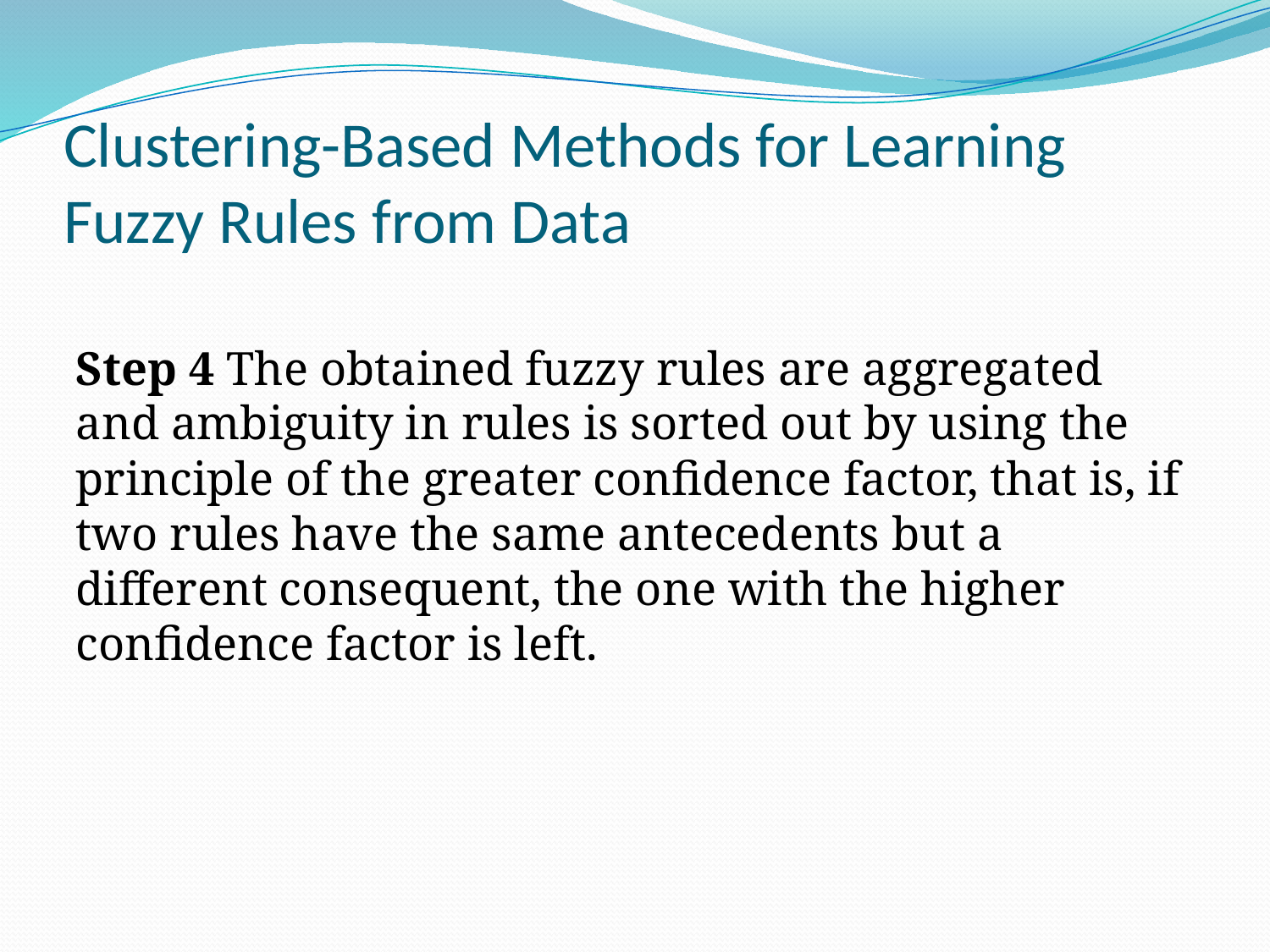

# Clustering-Based Methods for Learning Fuzzy Rules from Data

Step 4 The obtained fuzzy rules are aggregated and ambiguity in rules is sorted out by using the principle of the greater confidence factor, that is, if two rules have the same antecedents but a different consequent, the one with the higher confidence factor is left.